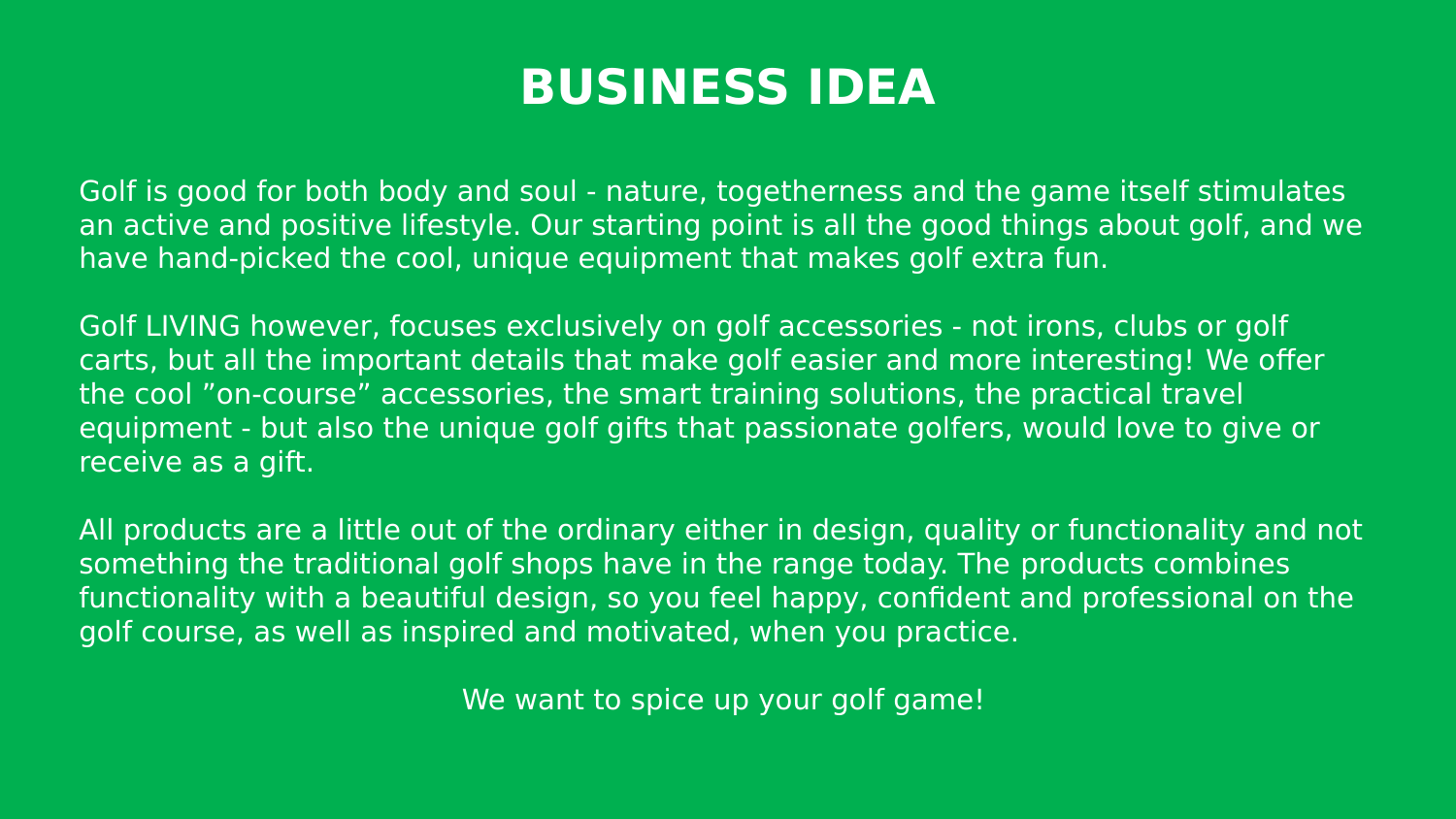

# BUSINESS IDEA
Golf is good for both body and soul - nature, togetherness and the game itself stimulates an active and positive lifestyle. Our starting point is all the good things about golf, and we have hand-picked the cool, unique equipment that makes golf extra fun.

Golf LIVING however, focuses exclusively on golf accessories - not irons, clubs or golf carts, but all the important details that make golf easier and more interesting! We offer the cool ”on-course” accessories, the smart training solutions, the practical travel equipment - but also the unique golf gifts that passionate golfers, would love to give or receive as a gift.

All products are a little out of the ordinary either in design, quality or functionality and not something the traditional golf shops have in the range today. The products combines functionality with a beautiful design, so you feel happy, confident and professional on the golf course, as well as inspired and motivated, when you practice.

We want to spice up your golf game!